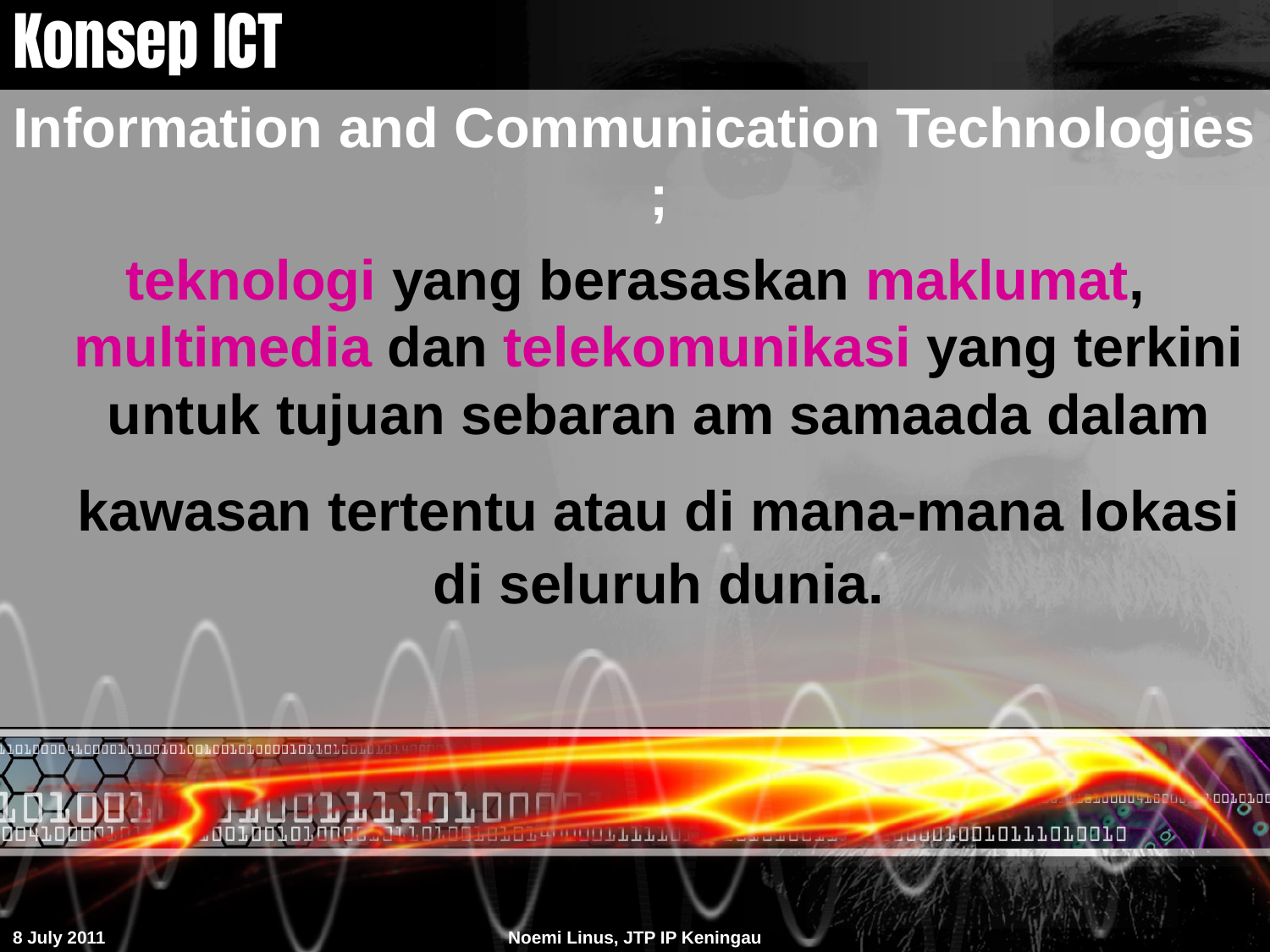

# Konsep ICT
Information and Communication Technologies ;
teknologi yang berasaskan maklumat, multimedia dan telekomunikasi yang terkini untuk tujuan sebaran am samaada dalam kawasan tertentu atau di mana-mana lokasi di seluruh dunia.
8 July 2011
Noemi Linus, JTP IP Keningau